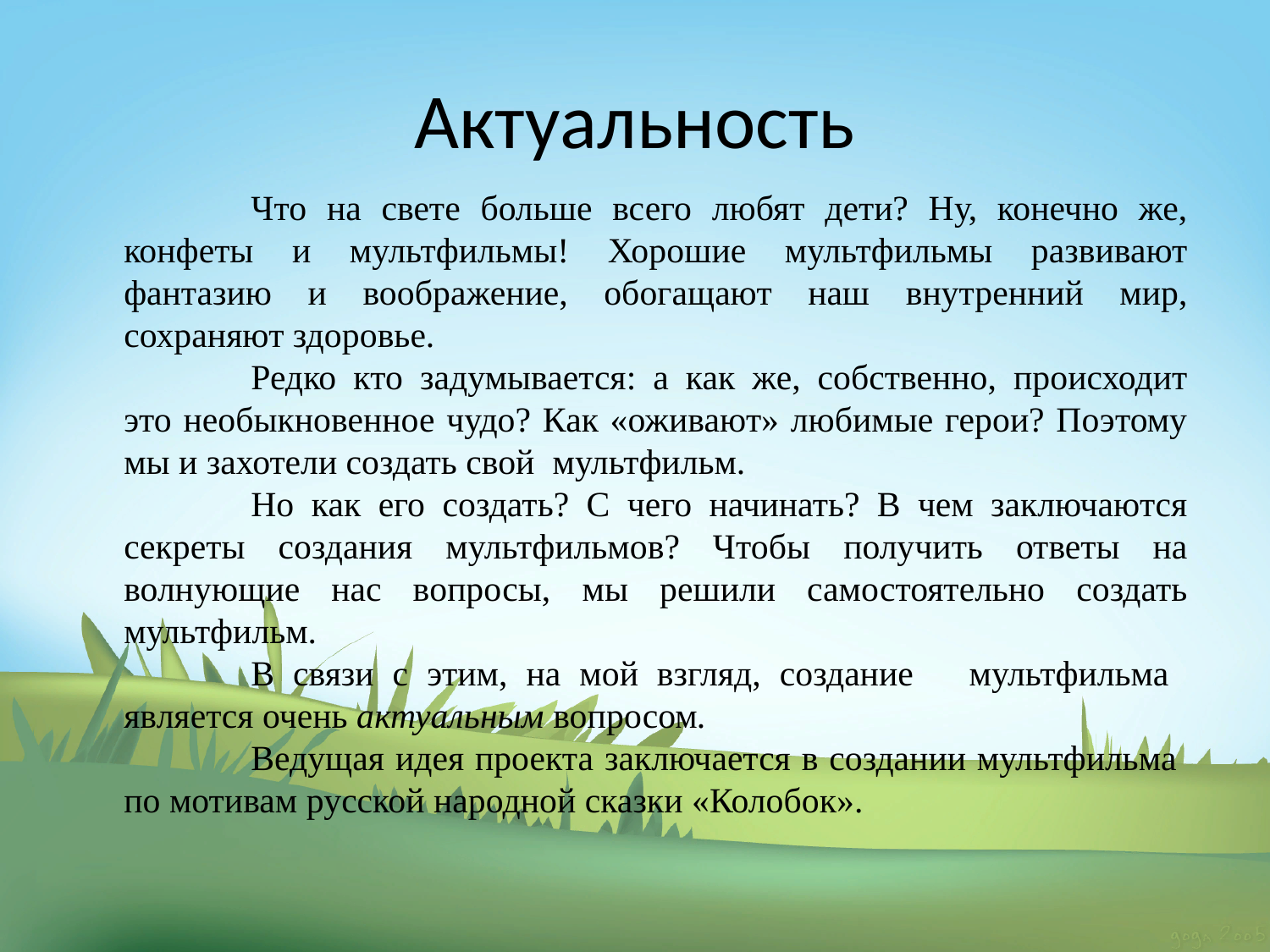

# Актуальность
		Что на свете больше всего любят дети? Ну, конечно же, конфеты и мультфильмы! Хорошие мультфильмы развивают фантазию и воображение, обогащают наш внутренний мир, сохраняют здоровье.
		Редко кто задумывается: а как же, собственно, происходит это необыкновенное чудо? Как «оживают» любимые герои? Поэтому мы и захотели создать свой  мультфильм.
		Но как его создать? С чего начинать? В чем заключаются секреты создания мультфильмов? Чтобы получить ответы на волнующие нас вопросы, мы решили самостоятельно создать мультфильм.
		В связи с этим, на мой взгляд, создание   мультфильма  является очень актуальным вопросом.
		Ведущая идея проекта заключается в создании мультфильма  по мотивам русской народной сказки «Колобок».